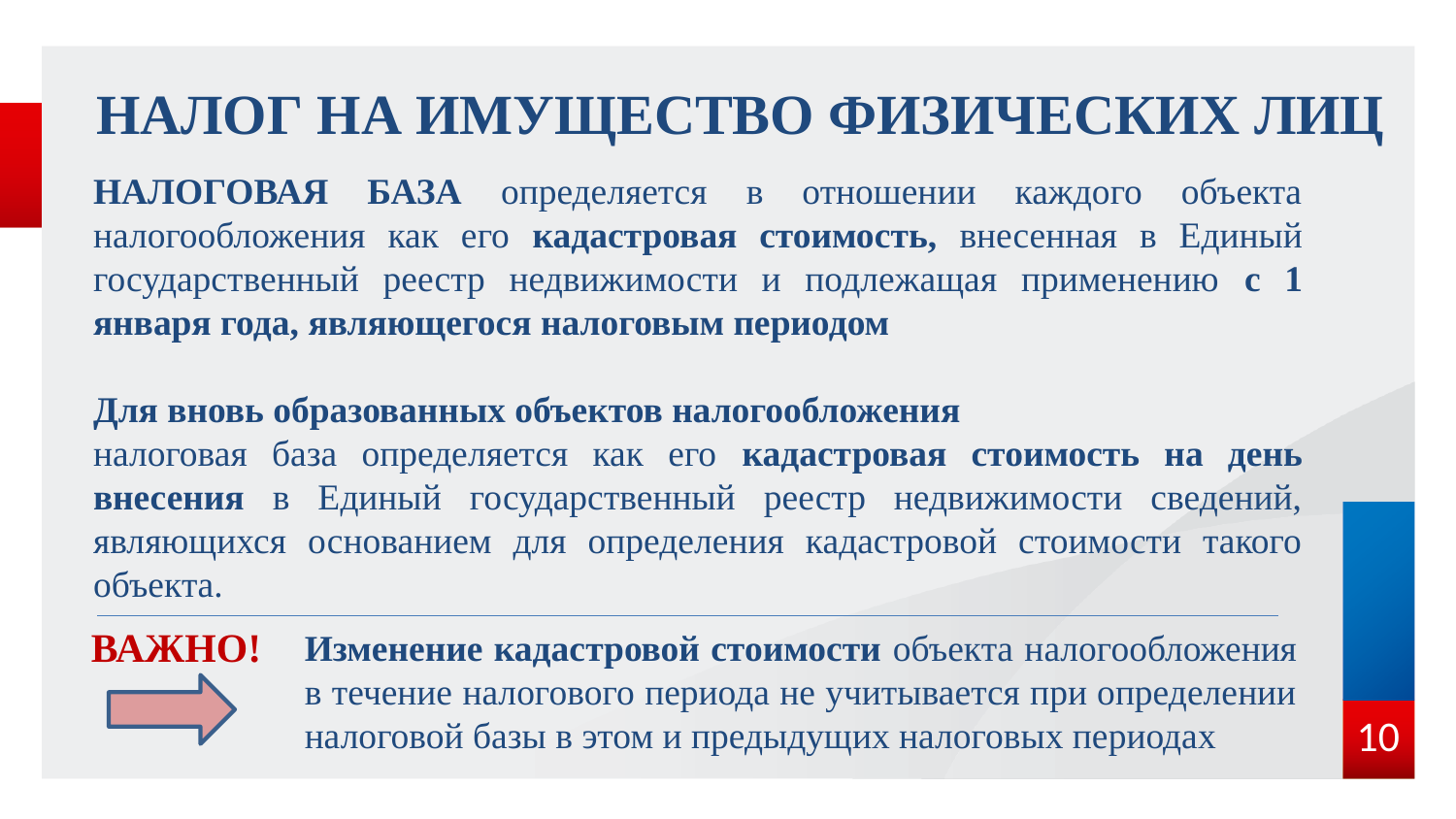

Налог на имущество физических лиц
НАЛОГОВАЯ БАЗА определяется в отношении каждого объекта налогообложения как его кадастровая стоимость, внесенная в Единый государственный реестр недвижимости и подлежащая применению с 1 января года, являющегося налоговым периодом

Для вновь образованных объектов налогообложения
налоговая база определяется как его кадастровая стоимость на день внесения в Единый государственный реестр недвижимости сведений, являющихся основанием для определения кадастровой стоимости такого объекта.
ВАЖНО!
Изменение кадастровой стоимости объекта налогообложения в течение налогового периода не учитывается при определении налоговой базы в этом и предыдущих налоговых периодах

10